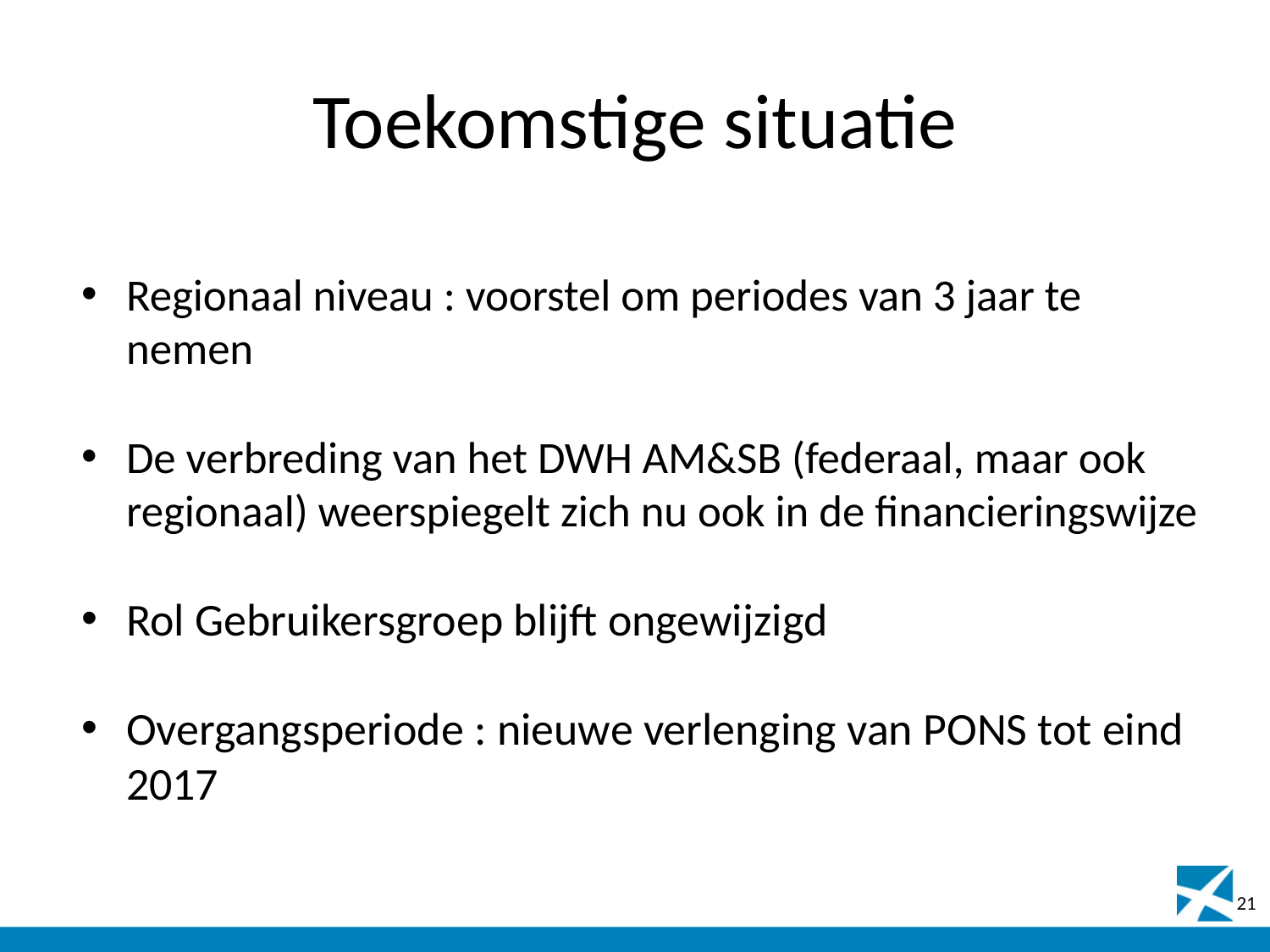

# Toekomstige situatie

Regionaal niveau : voorstel om periodes van 3 jaar te nemen

De verbreding van het DWH AM&SB (federaal, maar ook regionaal) weerspiegelt zich nu ook in de financieringswijze

Rol Gebruikersgroep blijft ongewijzigd

Overgangsperiode : nieuwe verlenging van PONS tot eind 2017